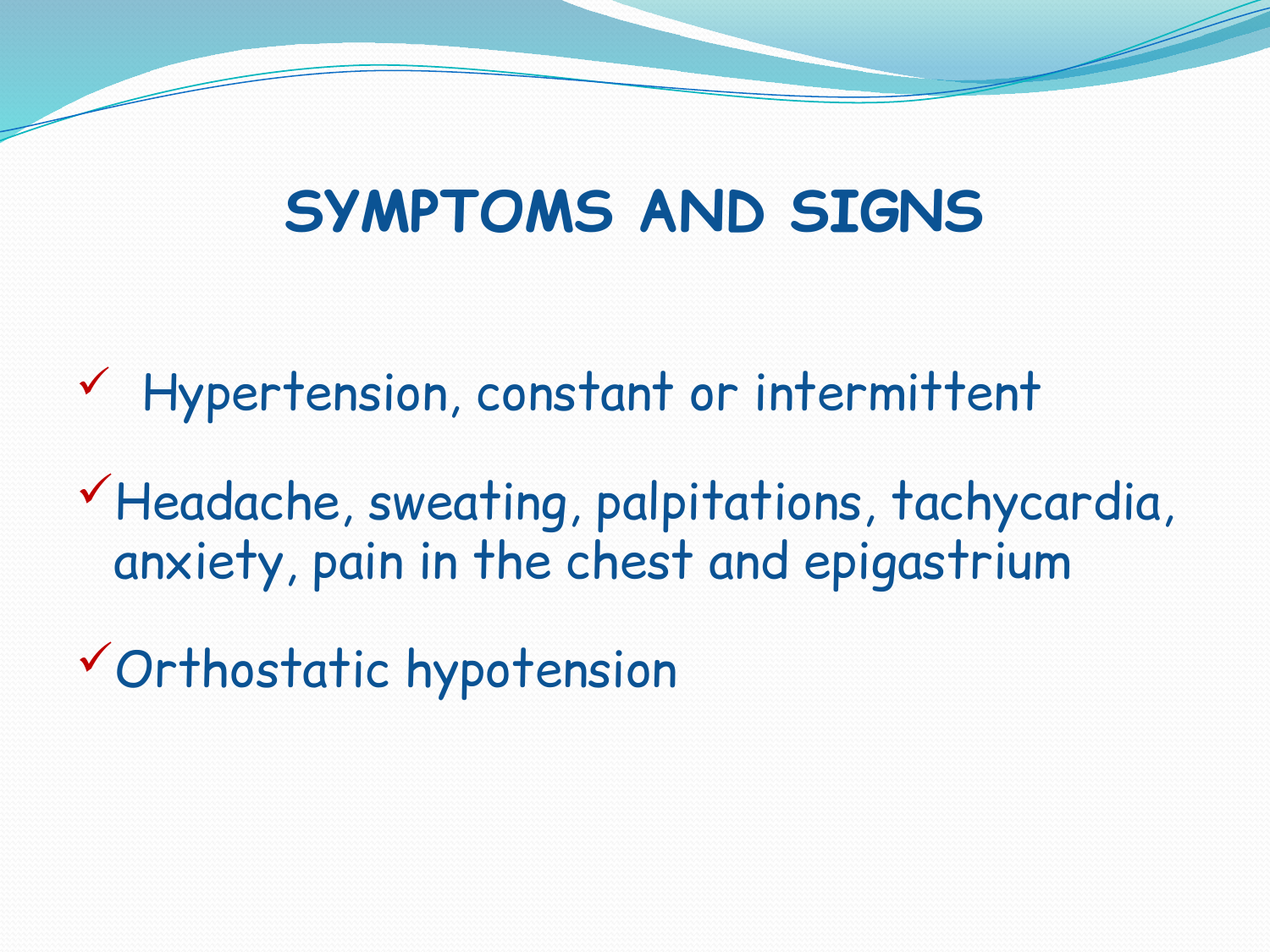

SYMPTOMS AND SIGNS

  Hypertension, constant or intermittent

Headache, sweating, palpitations, tachycardia, anxiety, pain in the chest and epigastrium

Orthostatic hypotension